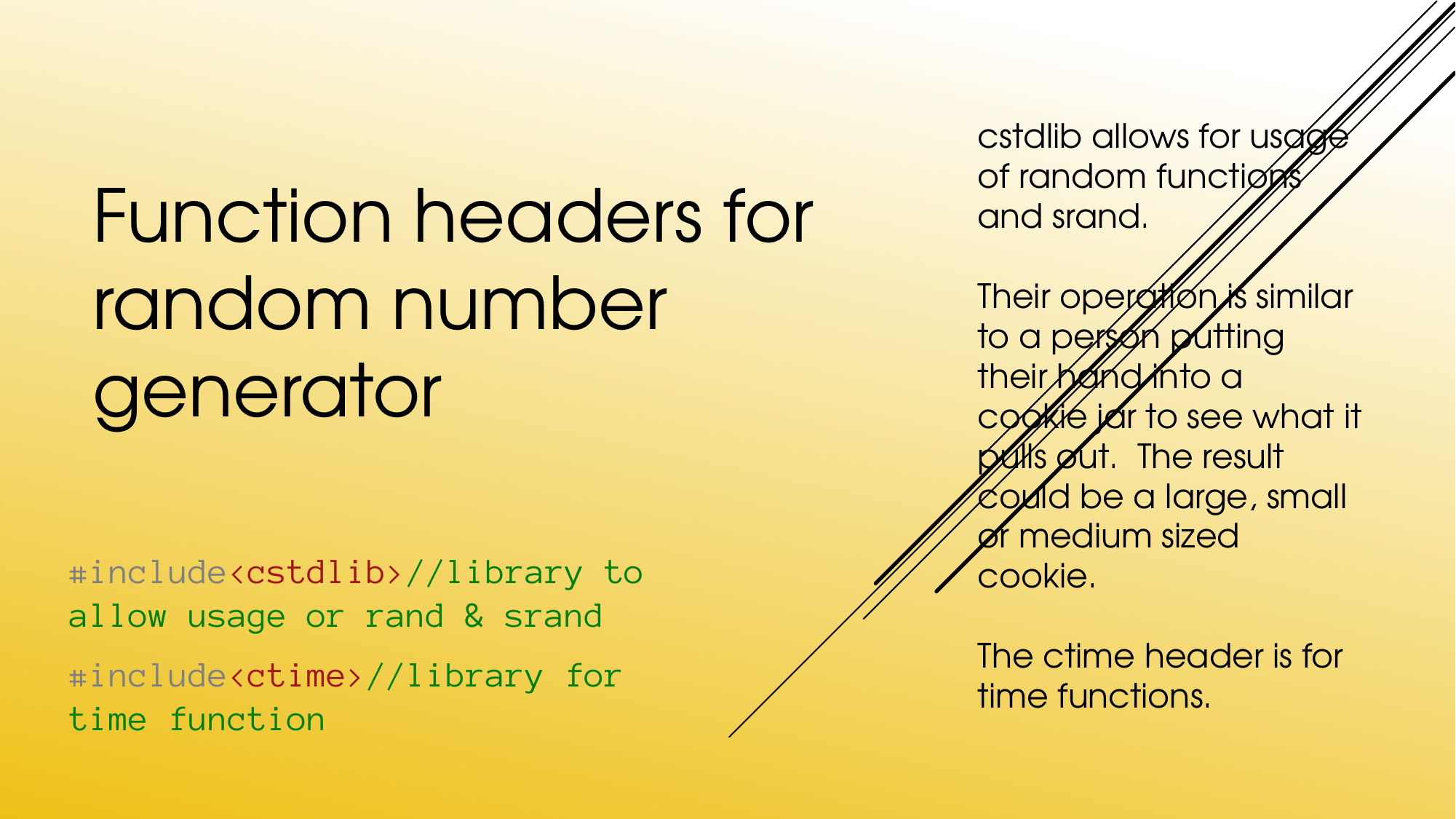

# Function headers for random number generator
cstdlib allows for usage of random functions and srand.

Their operation is similar to a person putting their hand into a cookie jar to see what it pulls out.  The result could be a large, small or medium sized cookie.

The ctime header is for time functions.
#include<cstdlib>//library to allow usage or rand & srand
#include<ctime>//library for time function